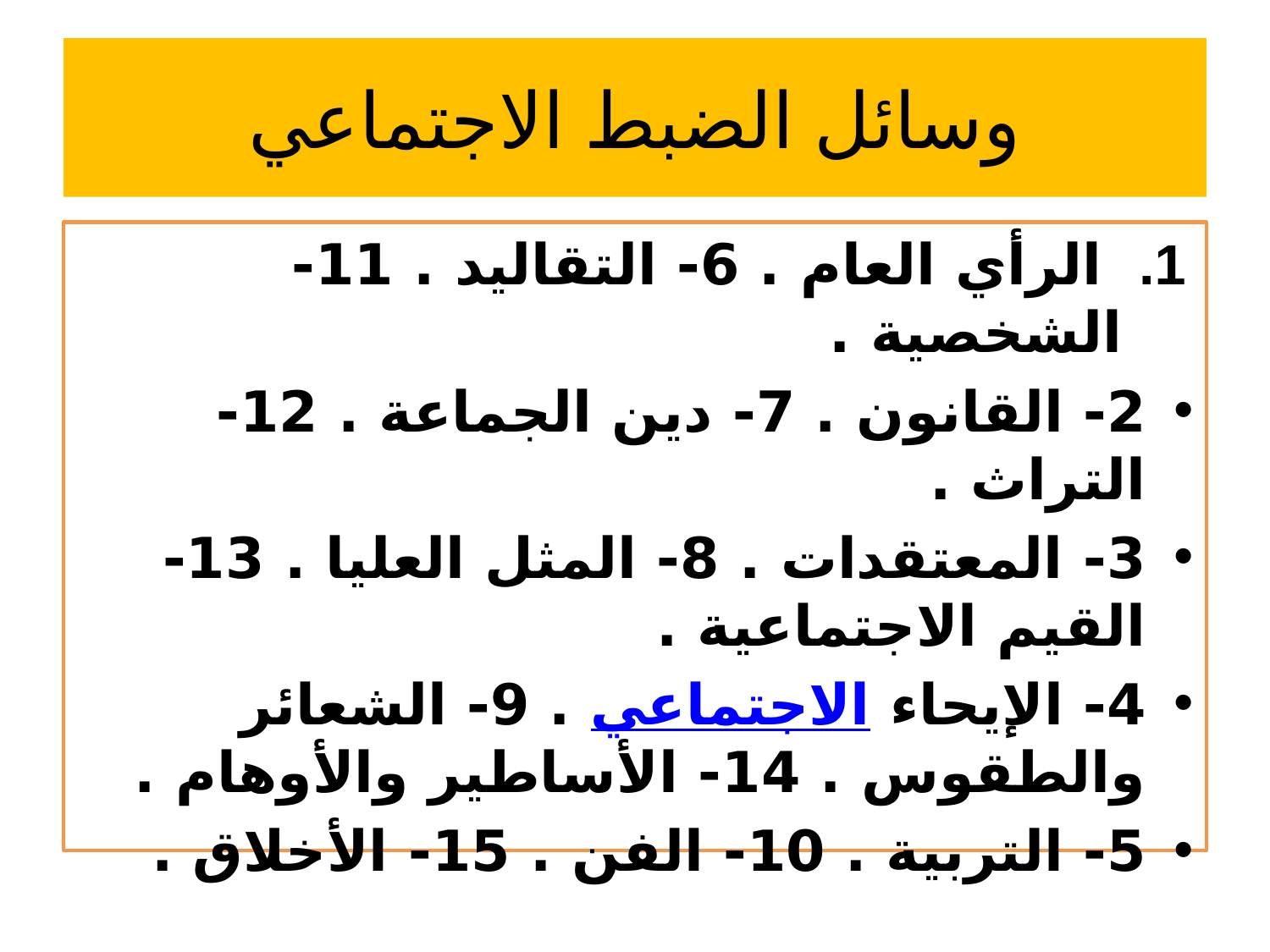

# وسائل الضبط الاجتماعي
 الرأي العام . 6- التقاليد . 11- الشخصية .
2- القانون . 7- دين الجماعة . 12- التراث .
3- المعتقدات . 8- المثل العليا . 13- القيم الاجتماعية .
4- الإيحاء الاجتماعي . 9- الشعائر والطقوس . 14- الأساطير والأوهام .
5- التربية . 10- الفن . 15- الأخلاق .